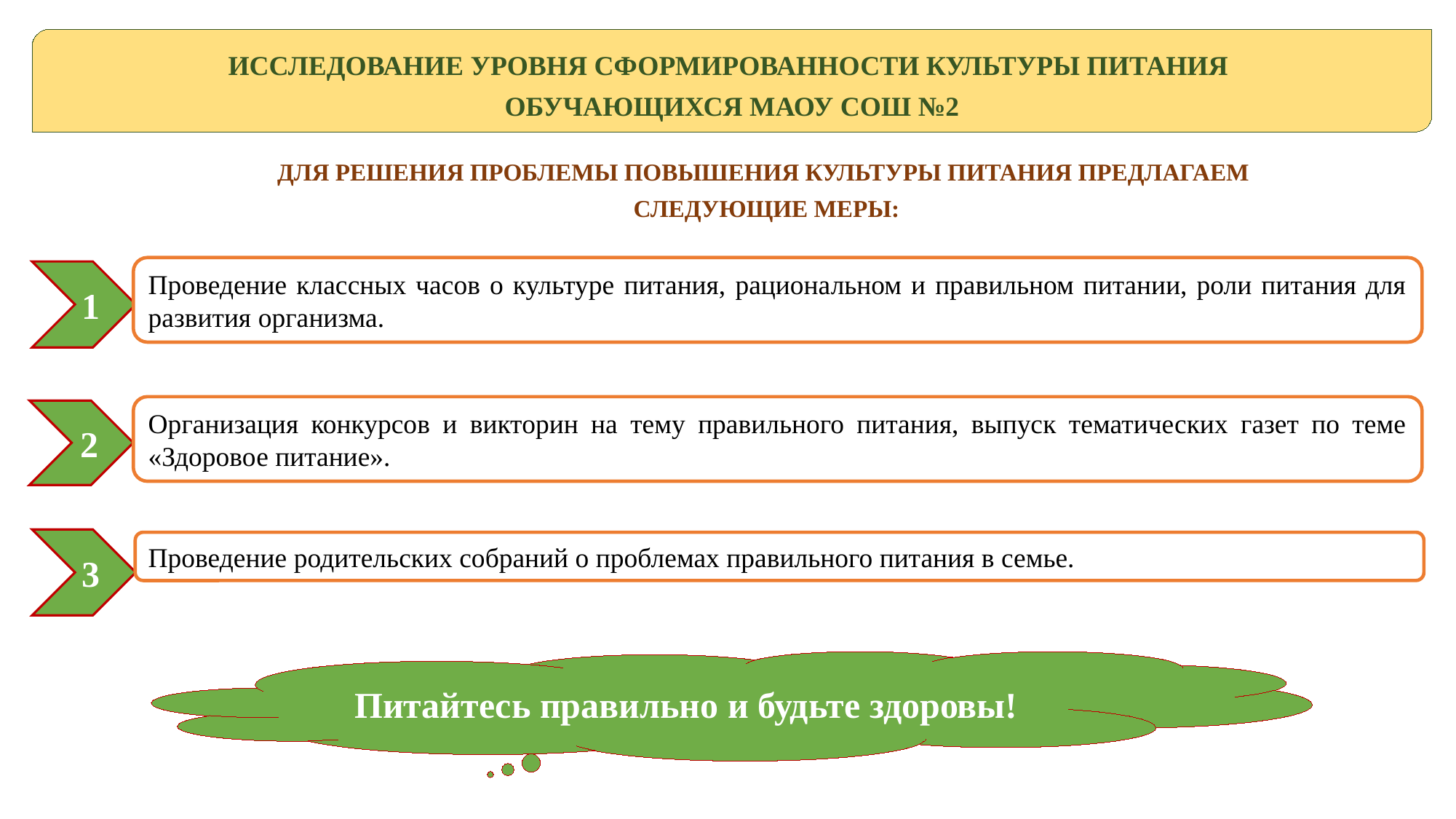

ИССЛЕДОВАНИЕ УРОВНЯ СФОРМИРОВАННОСТИ КУЛЬТУРЫ ПИТАНИЯ
ОБУЧАЮЩИХСЯ МАОУ СОШ №2
ДЛЯ РЕШЕНИЯ ПРОБЛЕМЫ ПОВЫШЕНИЯ КУЛЬТУРЫ ПИТАНИЯ ПРЕДЛАГАЕМ
 СЛЕДУЮЩИЕ МЕРЫ:
Проведение классных часов о культуре питания, рациональном и правильном питании, роли питания для развития организма.
1
Организация конкурсов и викторин на тему правильного питания, выпуск тематических газет по теме «Здоровое питание».
2
3
Проведение родительских собраний о проблемах правильного питания в семье.
Питайтесь правильно и будьте здоровы!